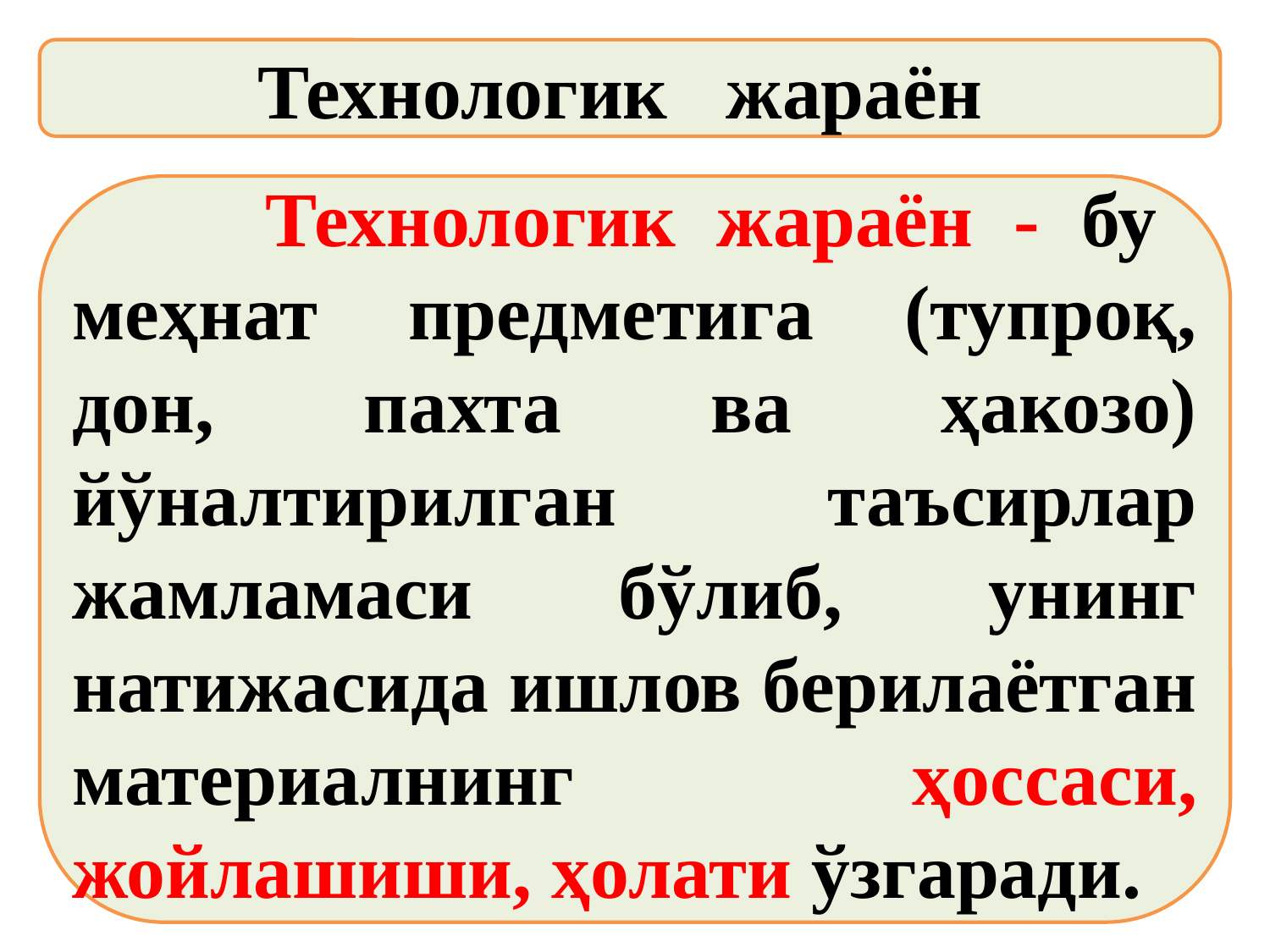

Технологик   жараён
      Технологик жараён - бу  меҳнат предметига (тупроқ, дон, пахта ва ҳакозо) йўналтирилган таъсирлар жамламаси бўлиб, унинг натижасида ишлов берилаётган материалнинг ҳоссаси, жойлашиши, ҳолати ўзгаради.